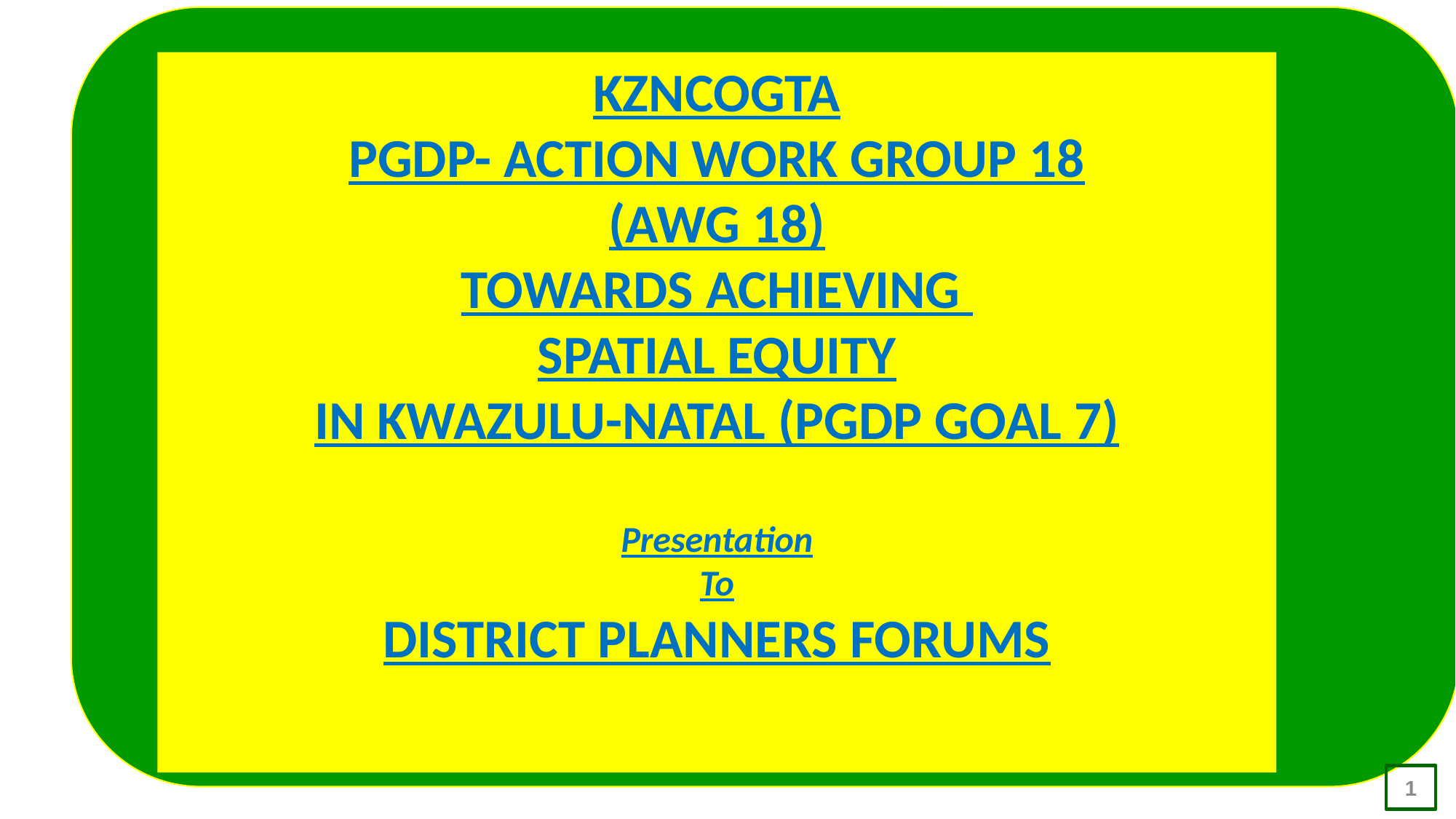

KZNCOGTA
PGDP- ACTION WORK GROUP 18
(AWG 18)
TOWARDS ACHIEVING
SPATIAL EQUITY
IN KWAZULU-NATAL (PGDP GOAL 7)

Presentation
To
DISTRICT PLANNERS FORUMS

1